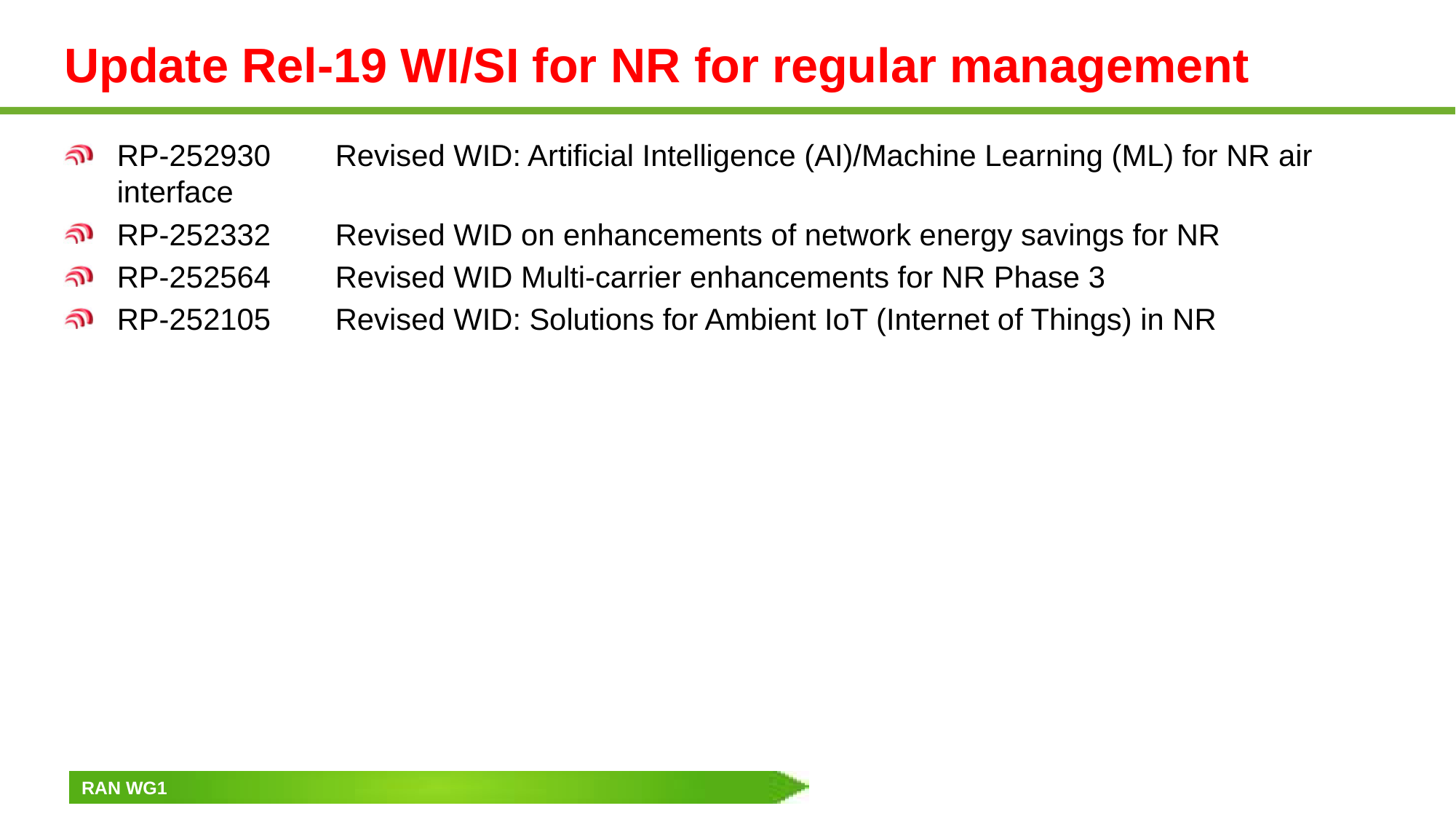

# Update Rel-19 WI/SI for NR for regular management
RP-252930	Revised WID: Artificial Intelligence (AI)/Machine Learning (ML) for NR air interface
RP-252332	Revised WID on enhancements of network energy savings for NR
RP-252564	Revised WID Multi-carrier enhancements for NR Phase 3
RP-252105	Revised WID: Solutions for Ambient IoT (Internet of Things) in NR